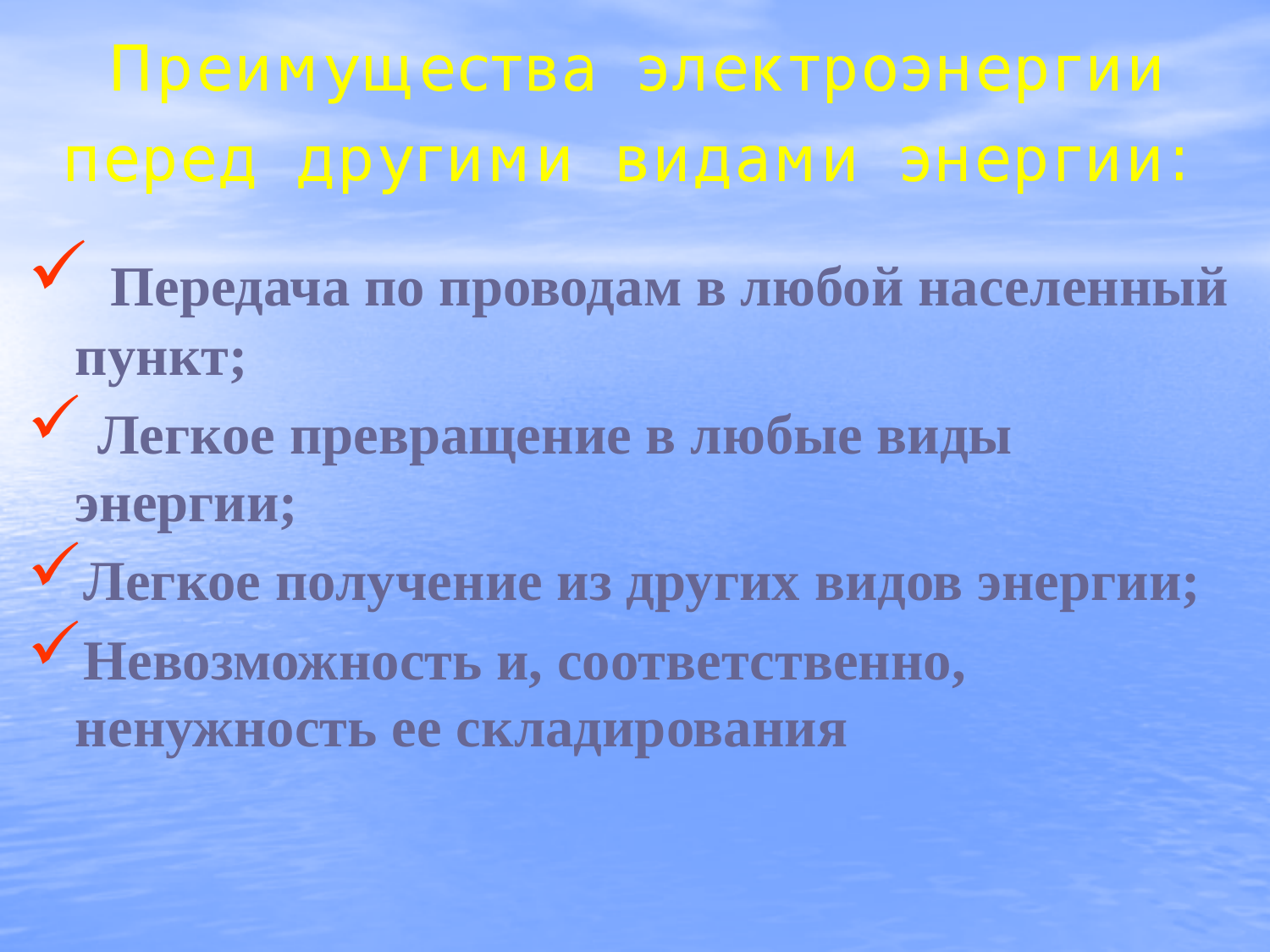

# Преимущества  электроэнергии перед  другими  видами  энергии:
 Передача по проводам в любой населенный пункт;
 Легкое превращение в любые виды энергии;
Легкое получение из других видов энергии;
Невозможность и, соответственно, ненужность ее складирования